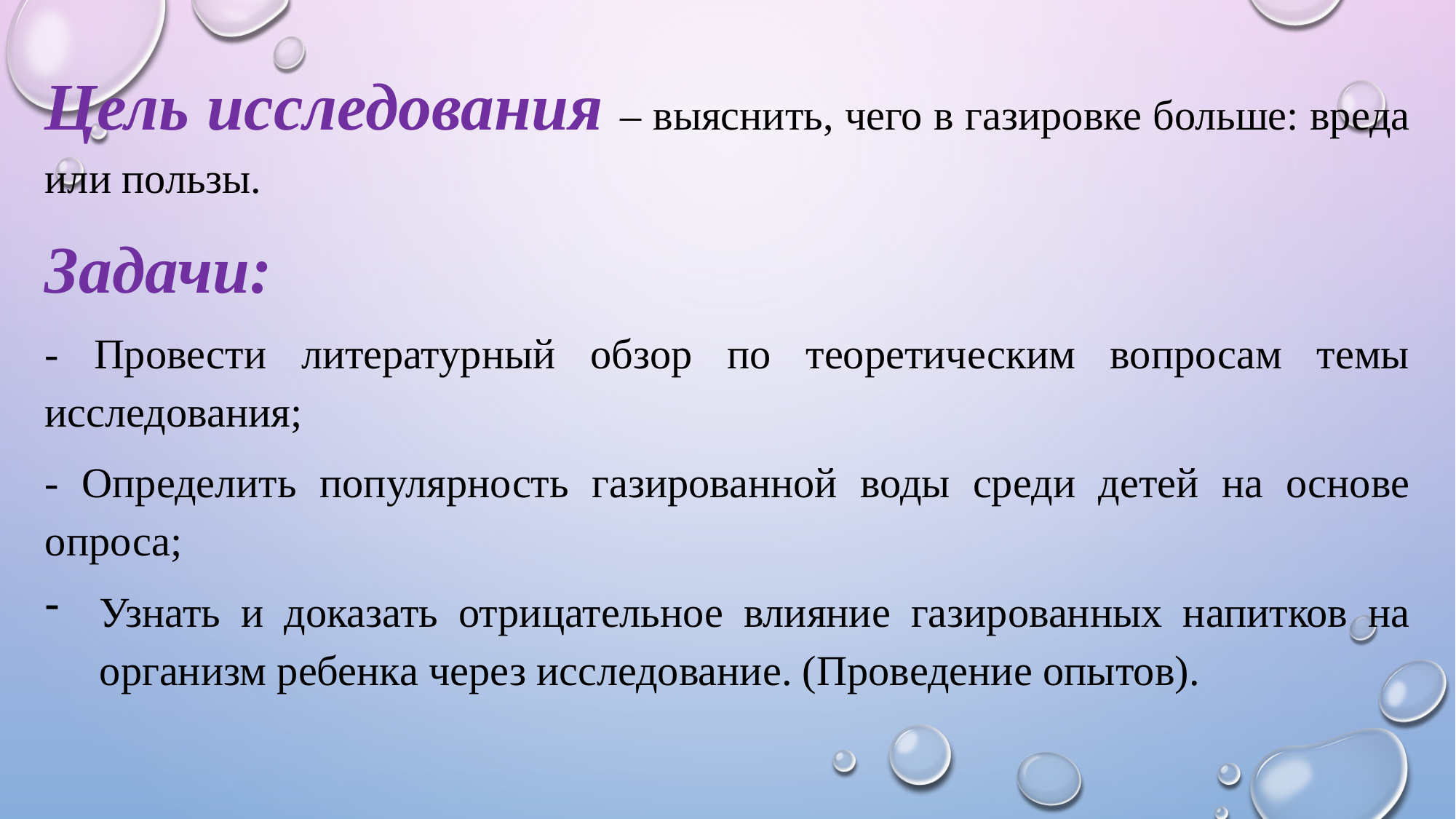

Цель исследования – выяснить, чего в газировке больше: вреда или пользы.
Задачи:
- Провести литературный обзор по теоретическим вопросам темы исследования;
- Определить популярность газированной воды среди детей на основе опроса;
Узнать и доказать отрицательное влияние газированных напитков на организм ребенка через исследование. (Проведение опытов).